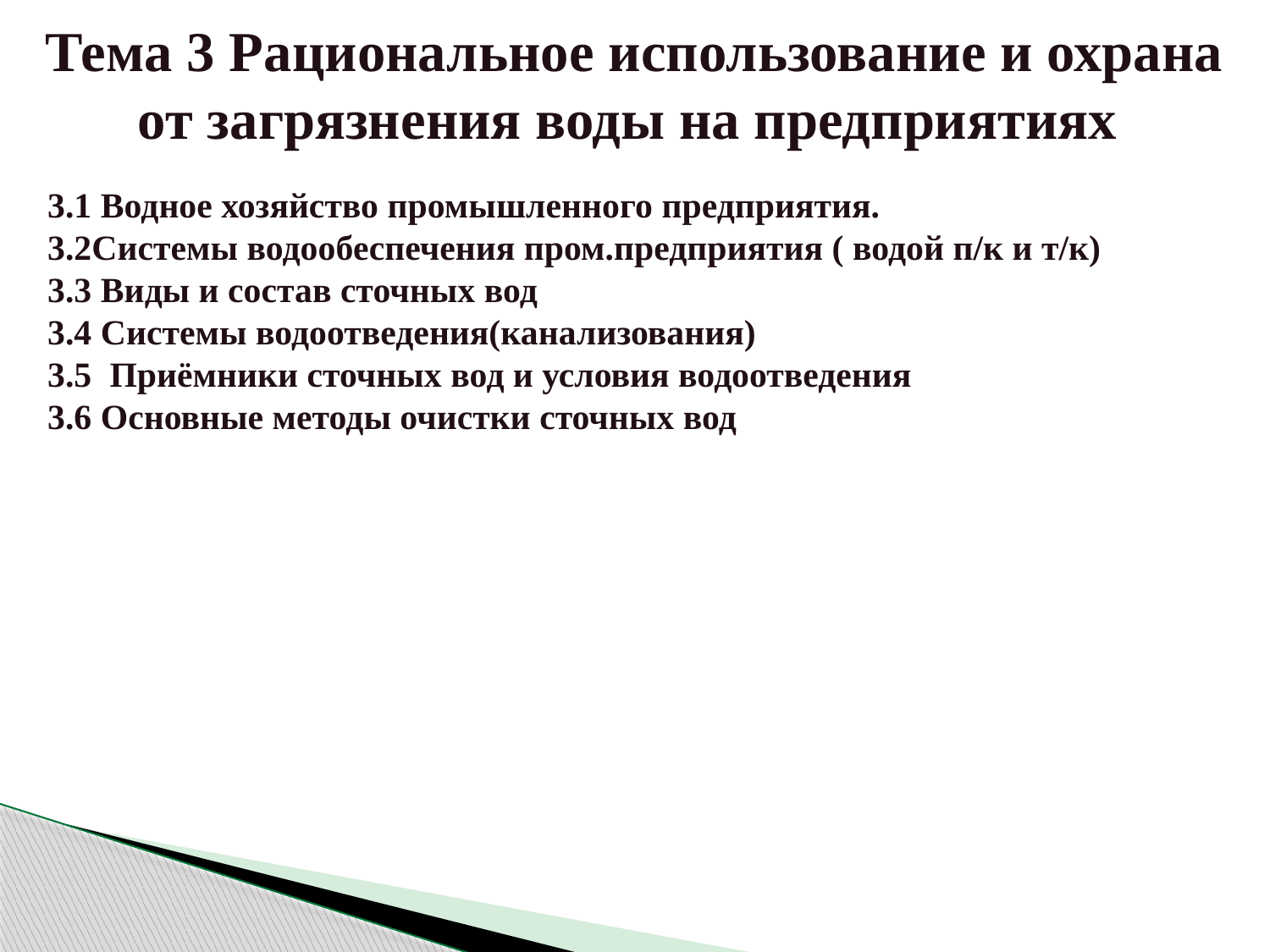

Тема 3 Рациональное использование и охрана от загрязнения воды на предприятиях

3.1 Водное хозяйство промышленного предприятия.
3.2Системы водообеспечения пром.предприятия ( водой п/к и т/к)
3.3 Виды и состав сточных вод
3.4 Системы водоотведения(канализования)
3.5  Приёмники сточных вод и условия водоотведения
3.6 Основные методы очистки сточных вод